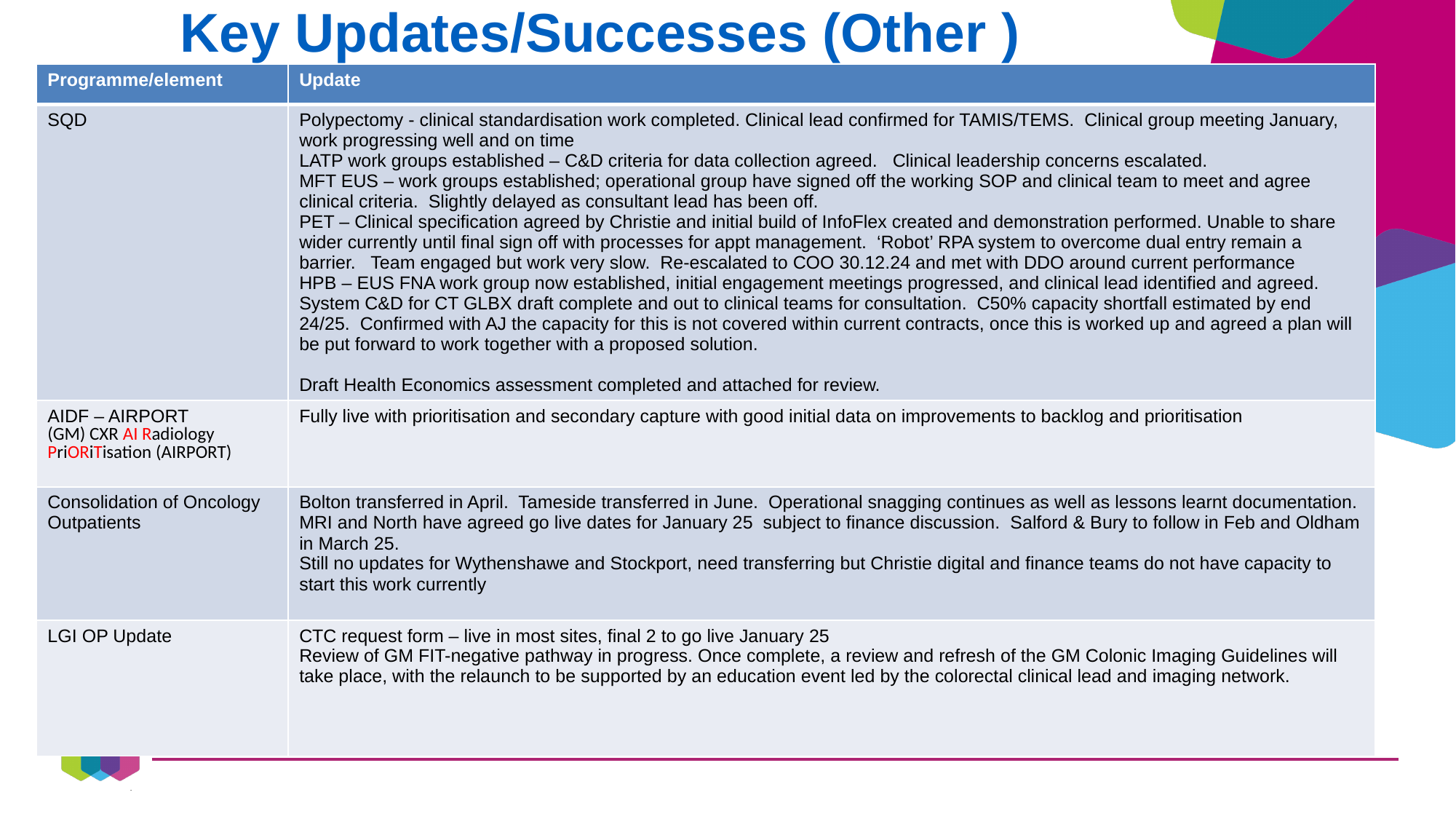

Key Updates/Successes (Other )
| Programme/element | Update |
| --- | --- |
| SQD | Polypectomy - clinical standardisation work completed. Clinical lead confirmed for TAMIS/TEMS. Clinical group meeting January, work progressing well and on time LATP work groups established – C&D criteria for data collection agreed. Clinical leadership concerns escalated. MFT EUS – work groups established; operational group have signed off the working SOP and clinical team to meet and agree clinical criteria. Slightly delayed as consultant lead has been off. PET – Clinical specification agreed by Christie and initial build of InfoFlex created and demonstration performed. Unable to share wider currently until final sign off with processes for appt management. ‘Robot’ RPA system to overcome dual entry remain a barrier. Team engaged but work very slow. Re-escalated to COO 30.12.24 and met with DDO around current performance HPB – EUS FNA work group now established, initial engagement meetings progressed, and clinical lead identified and agreed. System C&D for CT GLBX draft complete and out to clinical teams for consultation. C50% capacity shortfall estimated by end 24/25. Confirmed with AJ the capacity for this is not covered within current contracts, once this is worked up and agreed a plan will be put forward to work together with a proposed solution. Draft Health Economics assessment completed and attached for review. |
| AIDF – AIRPORT (GM) CXR AI Radiology PriORiTisation (AIRPORT) | Fully live with prioritisation and secondary capture with good initial data on improvements to backlog and prioritisation |
| Consolidation of Oncology Outpatients | Bolton transferred in April. Tameside transferred in June. Operational snagging continues as well as lessons learnt documentation. MRI and North have agreed go live dates for January 25 subject to finance discussion. Salford & Bury to follow in Feb and Oldham in March 25. Still no updates for Wythenshawe and Stockport, need transferring but Christie digital and finance teams do not have capacity to start this work currently |
| LGI OP Update | CTC request form – live in most sites, final 2 to go live January 25 Review of GM FIT-negative pathway in progress. Once complete, a review and refresh of the GM Colonic Imaging Guidelines will take place, with the relaunch to be supported by an education event led by the colorectal clinical lead and imaging network. |